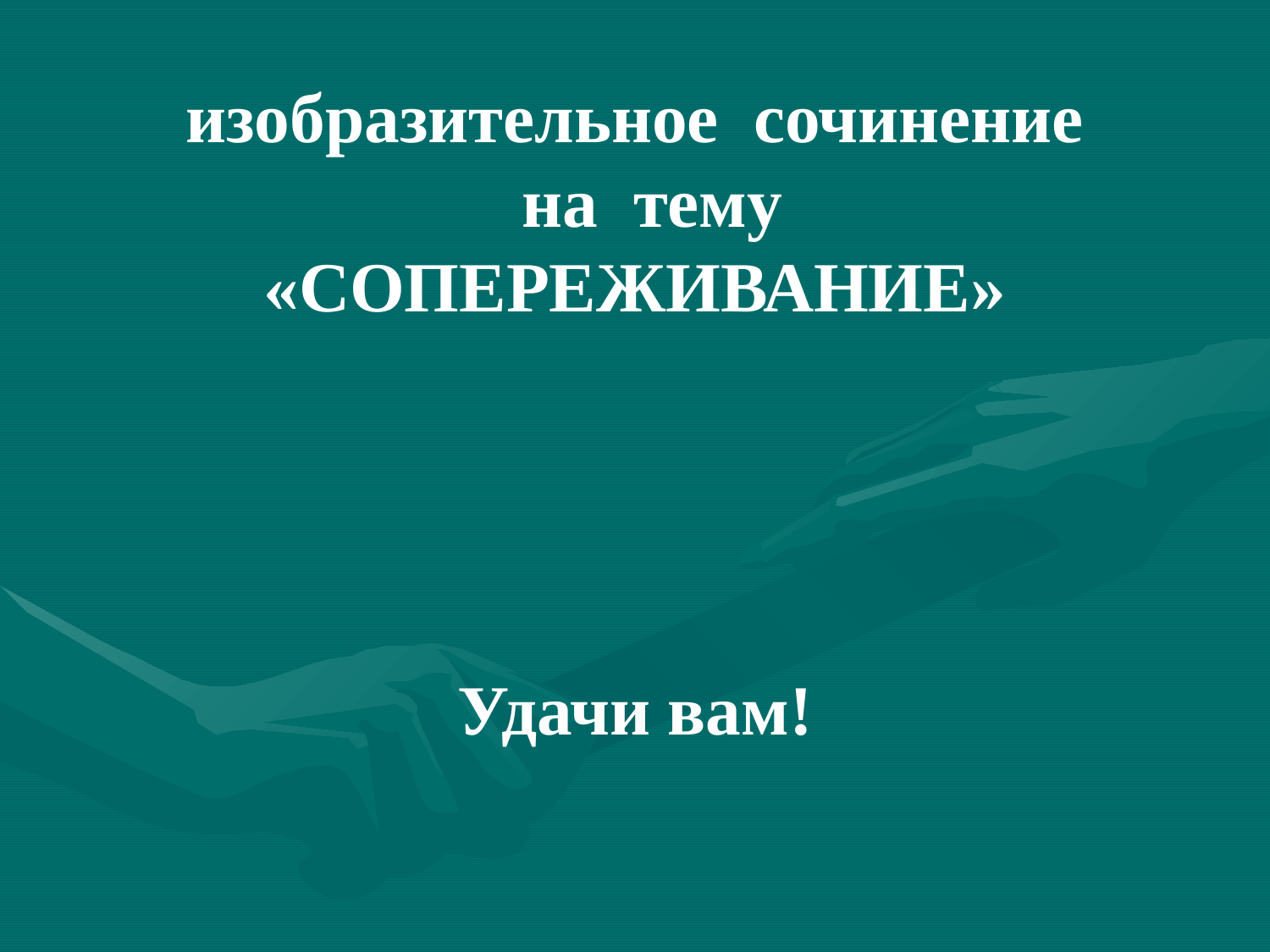

изобразительное  сочинение
  на  тему
«СОПЕРЕЖИВАНИЕ»

Удачи вам!